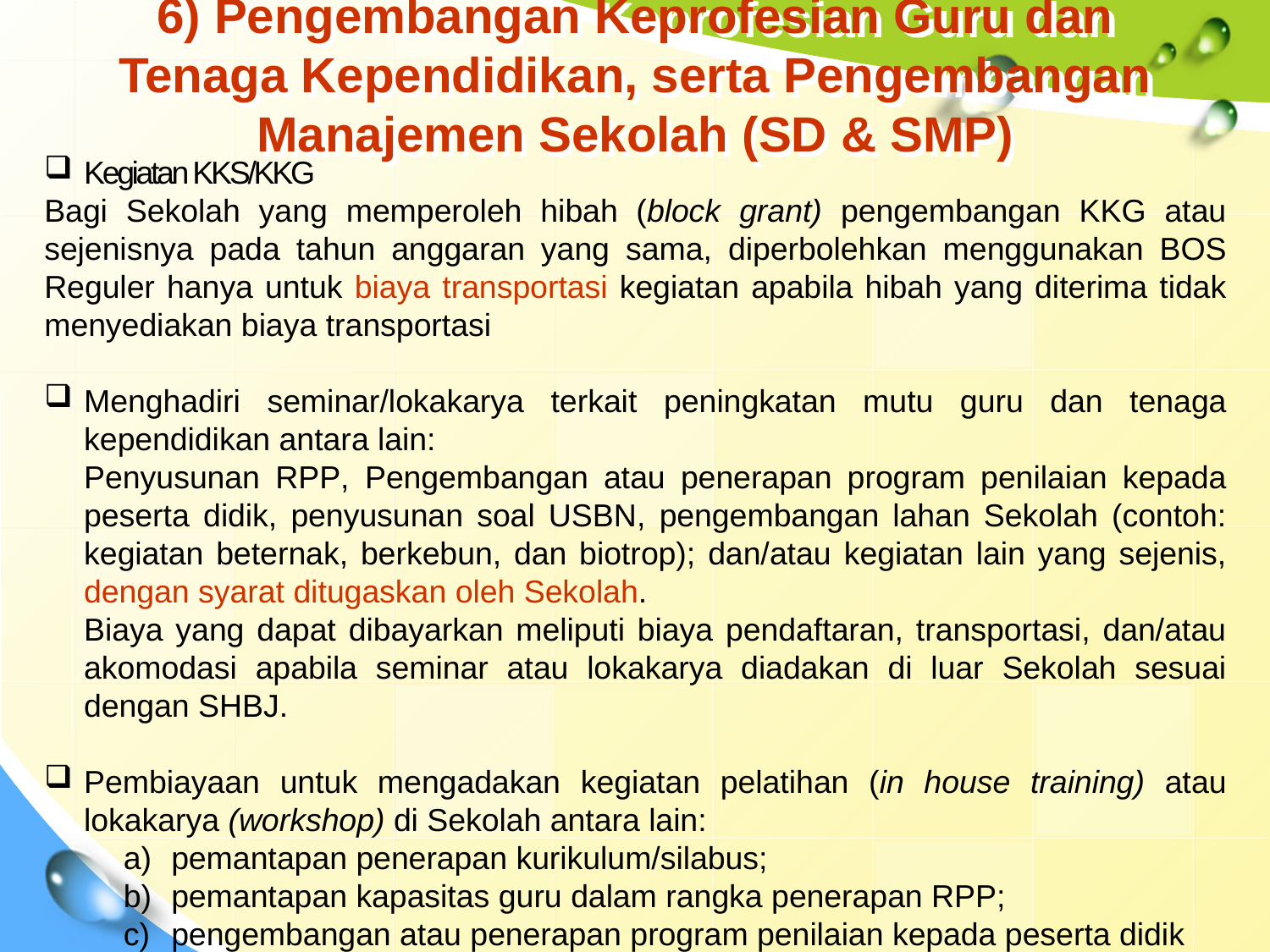

# 6) Pengembangan Keprofesian Guru dan Tenaga Kependidikan, serta Pengembangan Manajemen Sekolah (SD & SMP)
Kegiatan KKS/KKG
Bagi Sekolah yang memperoleh hibah (block grant) pengembangan KKG atau sejenisnya pada tahun anggaran yang sama, diperbolehkan menggunakan BOS Reguler hanya untuk biaya transportasi kegiatan apabila hibah yang diterima tidak menyediakan biaya transportasi

Menghadiri seminar/lokakarya terkait peningkatan mutu guru dan tenaga kependidikan antara lain:
Penyusunan RPP, Pengembangan atau penerapan program penilaian kepada peserta didik, penyusunan soal USBN, pengembangan lahan Sekolah (contoh: kegiatan beternak, berkebun, dan biotrop); dan/atau kegiatan lain yang sejenis, dengan syarat ditugaskan oleh Sekolah.
Biaya yang dapat dibayarkan meliputi biaya pendaftaran, transportasi, dan/atau akomodasi apabila seminar atau lokakarya diadakan di luar Sekolah sesuai dengan SHBJ.

Pembiayaan untuk mengadakan kegiatan pelatihan (in house training) atau lokakarya (workshop) di Sekolah antara lain:
pemantapan penerapan kurikulum/silabus;
pemantapan kapasitas guru dalam rangka penerapan RPP;
pengembangan atau penerapan program penilaian kepada peserta didik
peningkatan kualitas manajemen dan administrasi Sekolah. Pembiayaan yang dapat dibayarkan, meliputi fotokopi bahan atau materi, pembelian bahan habis pakai, penyediaan konsumsi, dan jasa profesi bagi narasumber dari luar Sekolah.